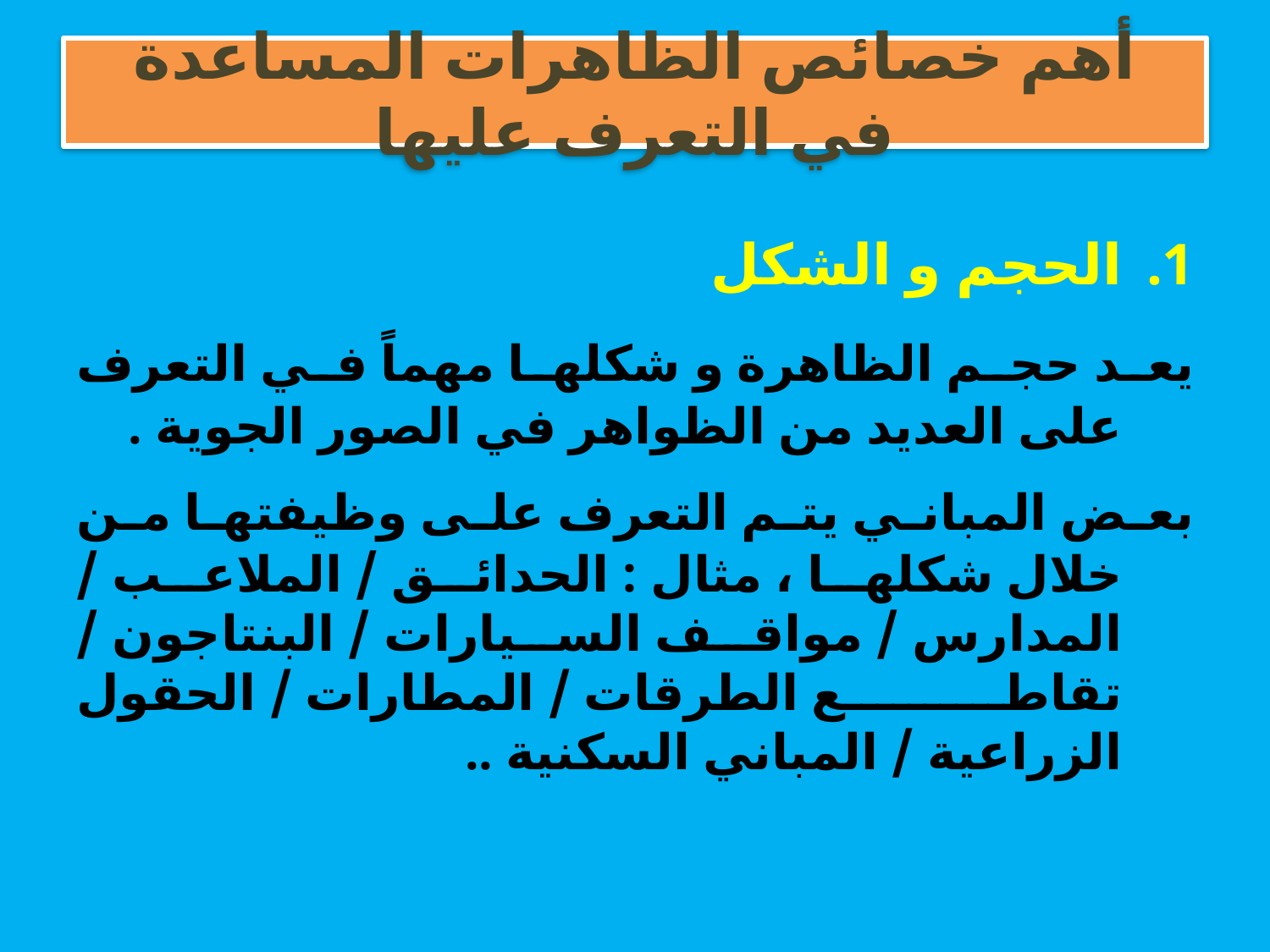

# أهم خصائص الظاهرات المساعدة في التعرف عليها
الحجم و الشكل
	يعد حجم الظاهرة و شكلها مهماً في التعرف على العديد من الظواهر في الصور الجوية .
	بعض المباني يتم التعرف على وظيفتها من خلال شكلها ، مثال : الحدائق / الملاعب / المدارس / مواقف السيارات / البنتاجون / تقاطع الطرقات / المطارات / الحقول الزراعية / المباني السكنية ..